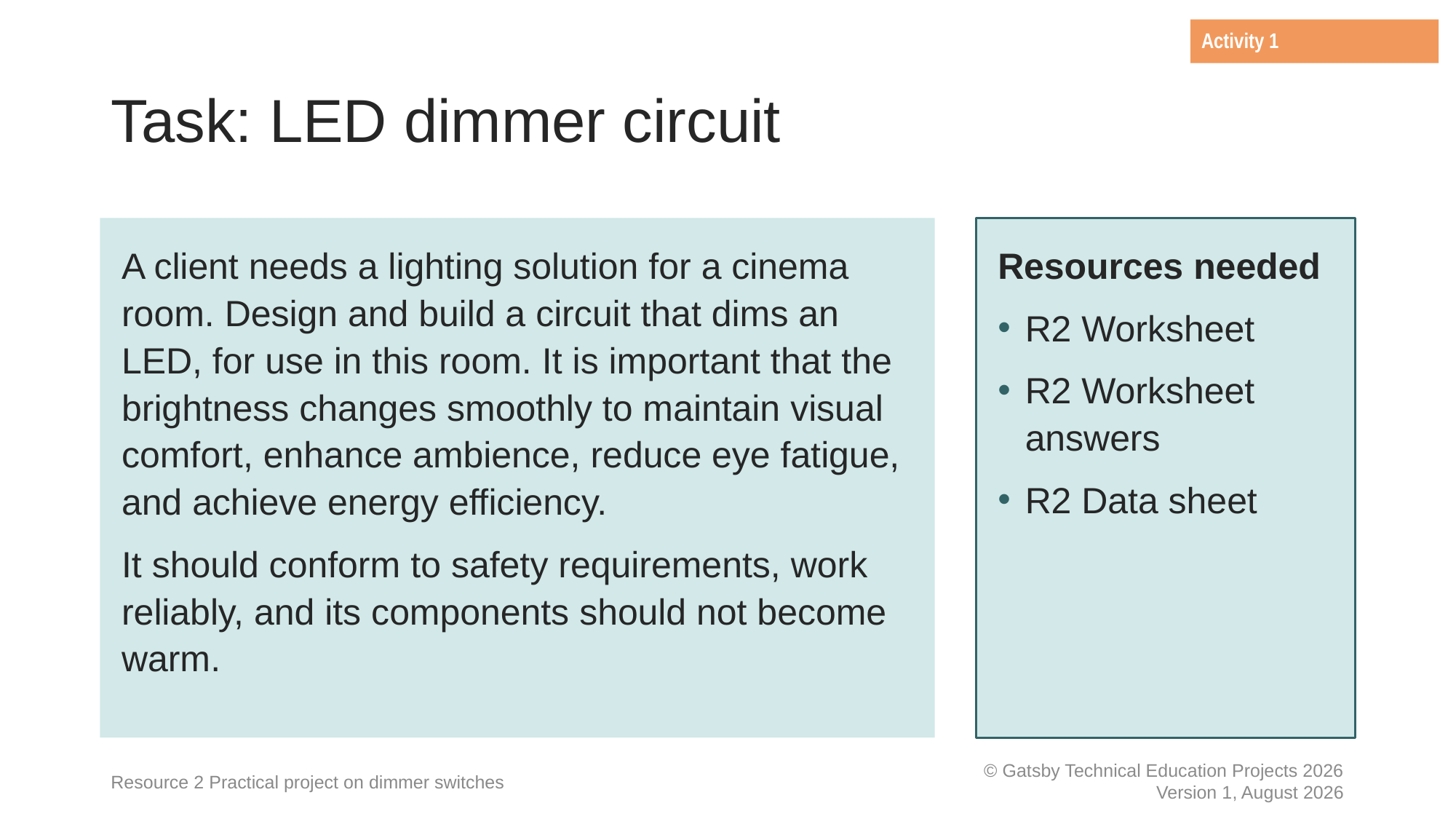

Activity 1
# Task: LED dimmer circuit
A client needs a lighting solution for a cinema room. Design and build a circuit that dims an LED, for use in this room. It is important that the brightness changes smoothly to maintain visual comfort, enhance ambience, reduce eye fatigue, and achieve energy efficiency.
It should conform to safety requirements, work reliably, and its components should not become warm.
Resources needed
R2 Worksheet
R2 Worksheet answers
R2 Data sheet

Resource 2 Practical project on dimmer switches